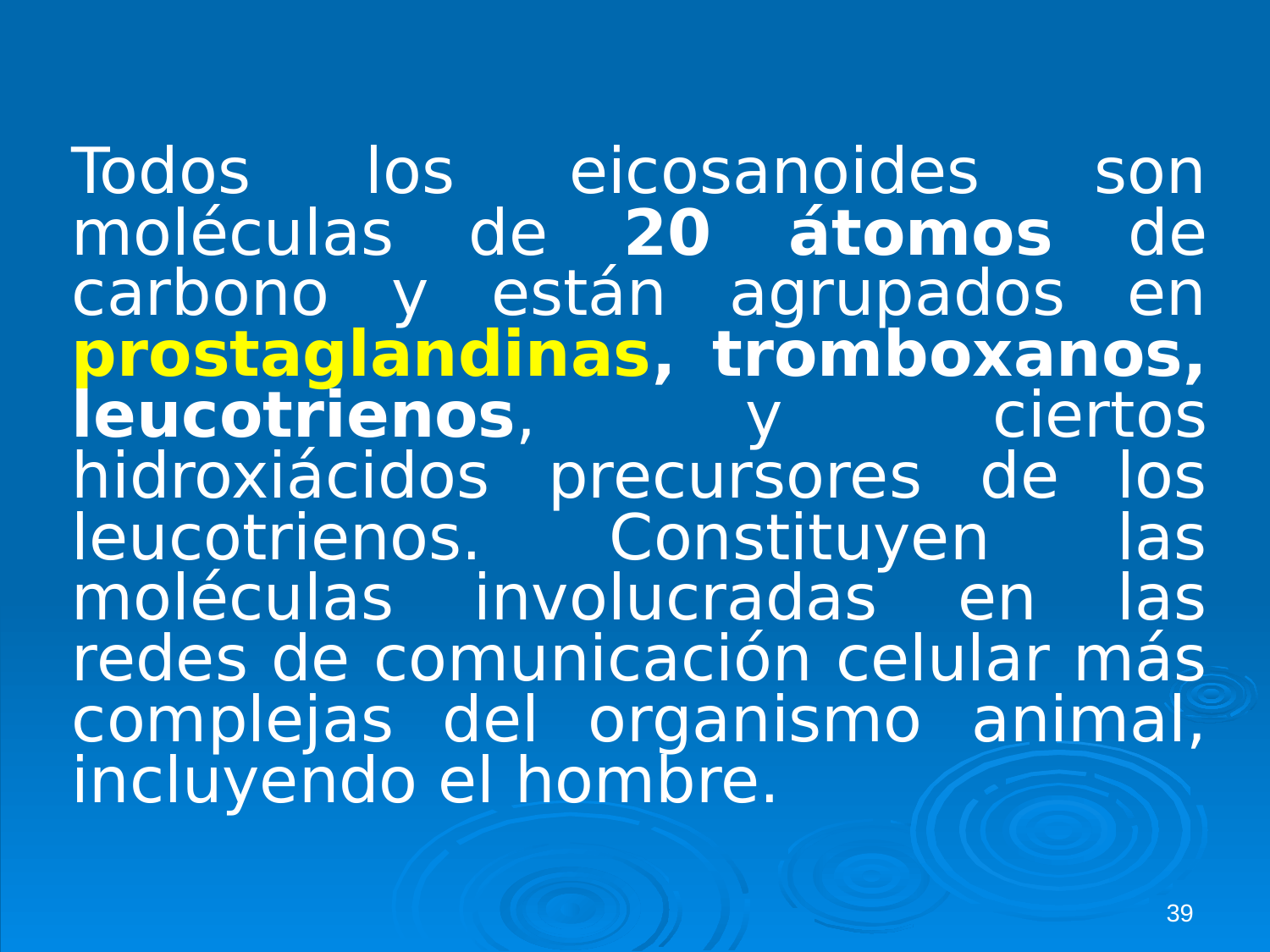

Todos los eicosanoides son moléculas de 20 átomos de carbono y están agrupados en prostaglandinas, tromboxanos, leucotrienos, y ciertos hidroxiácidos precursores de los leucotrienos. Constituyen las moléculas involucradas en las redes de comunicación celular más complejas del organismo animal, incluyendo el hombre.
39